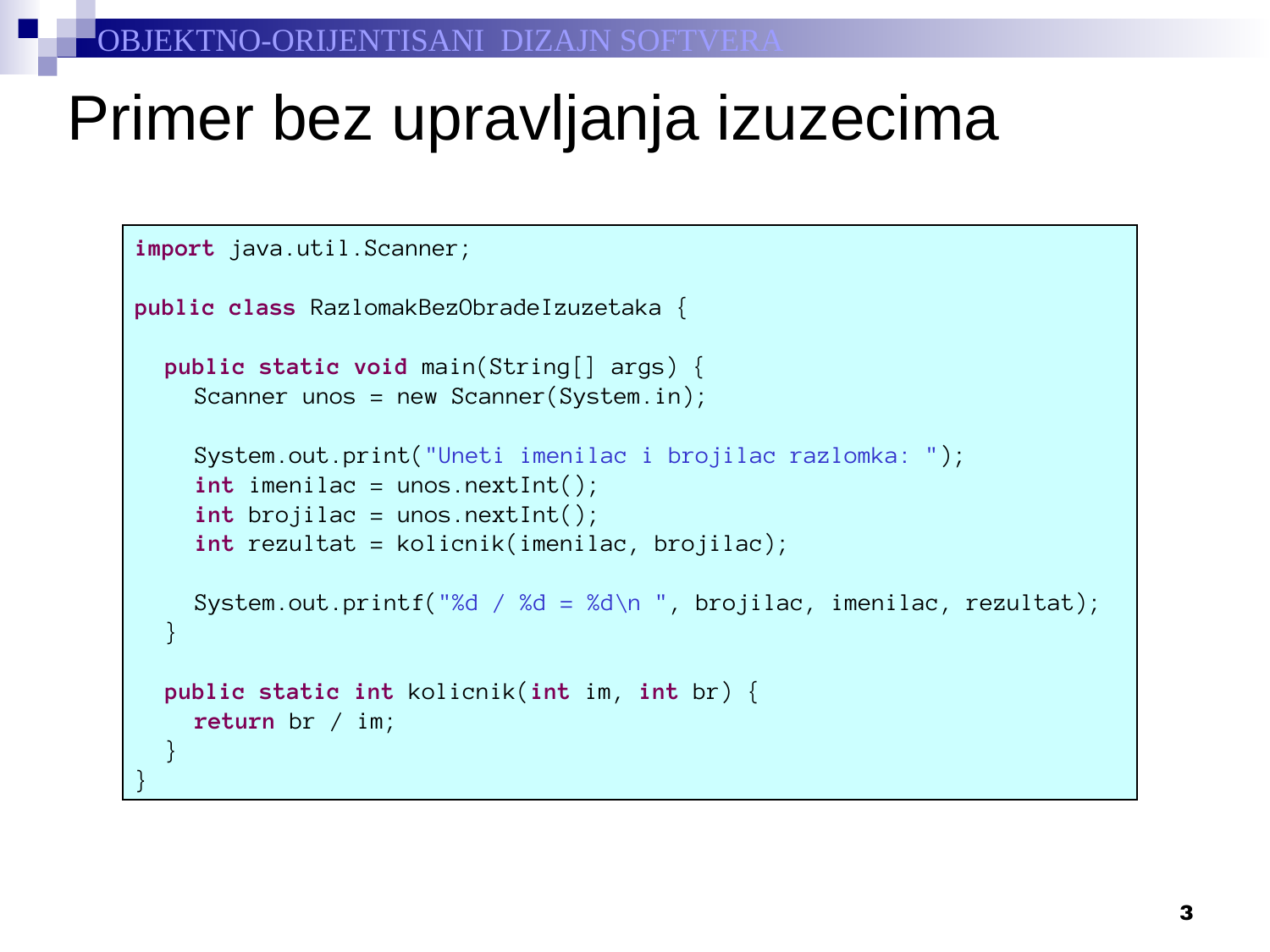

# Primer bez upravljanja izuzecima
import java.util.Scanner;

public class RazlomakBezObradeIzuzetaka {

	public static void main(String[] args) {
		Scanner unos = new Scanner(System.in);

		System.out.print("Uneti imenilac i brojilac razlomka: ");
		int imenilac = unos.nextInt();
		int brojilac = unos.nextInt();
		int rezultat = kolicnik(imenilac, brojilac);

		System.out.printf("%d / %d = %d\n ", brojilac, imenilac, rezultat);
	}

	public static int kolicnik(int im, int br) {
		return br / im;
	}
}
3